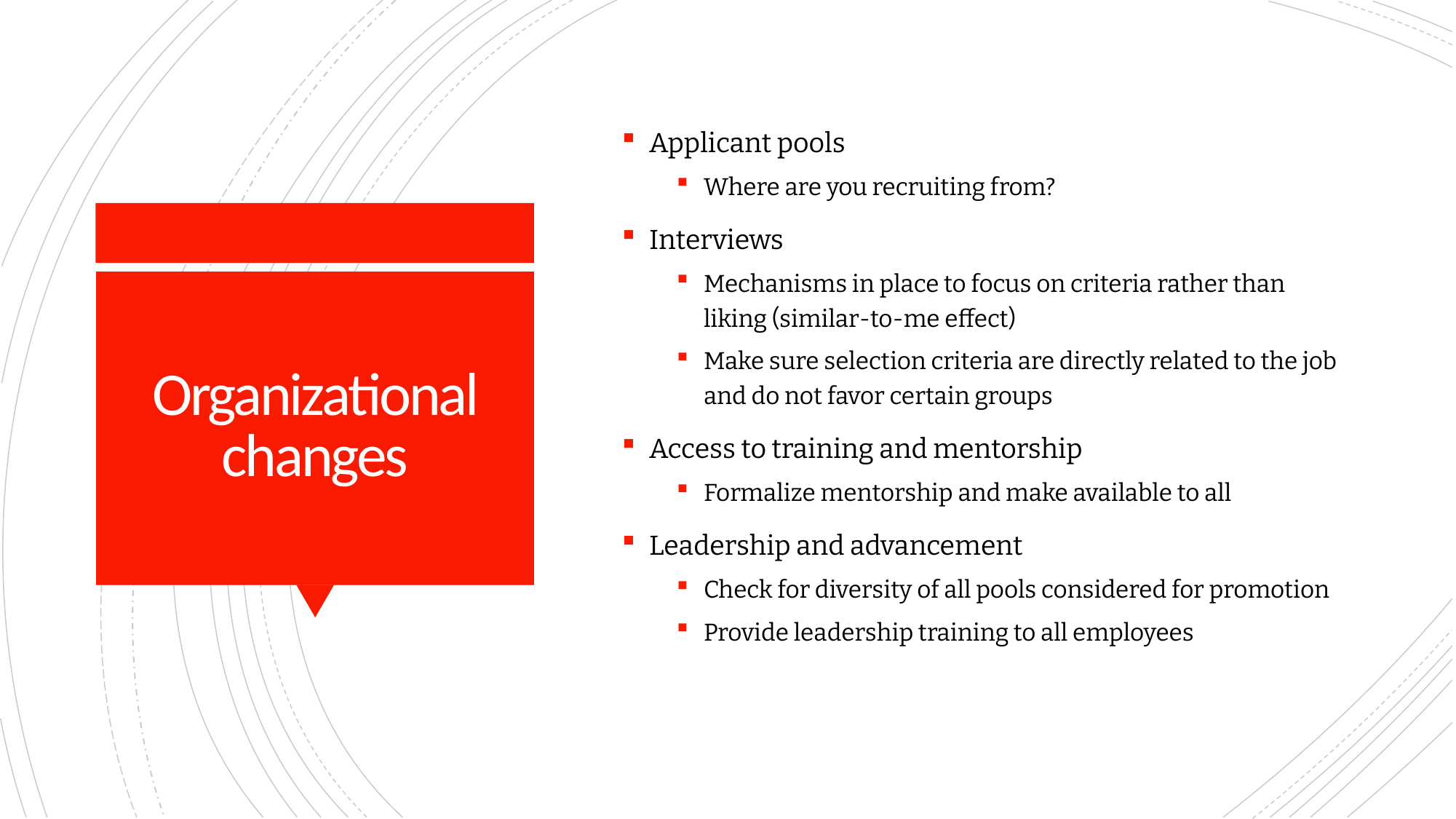

Applicant pools
Where are you recruiting from?
Interviews
Mechanisms in place to focus on criteria rather than liking (similar-to-me effect)
Make sure selection criteria are directly related to the job and do not favor certain groups
Access to training and mentorship
Formalize mentorship and make available to all
Leadership and advancement
Check for diversity of all pools considered for promotion
Provide leadership training to all employees

# Organizational changes